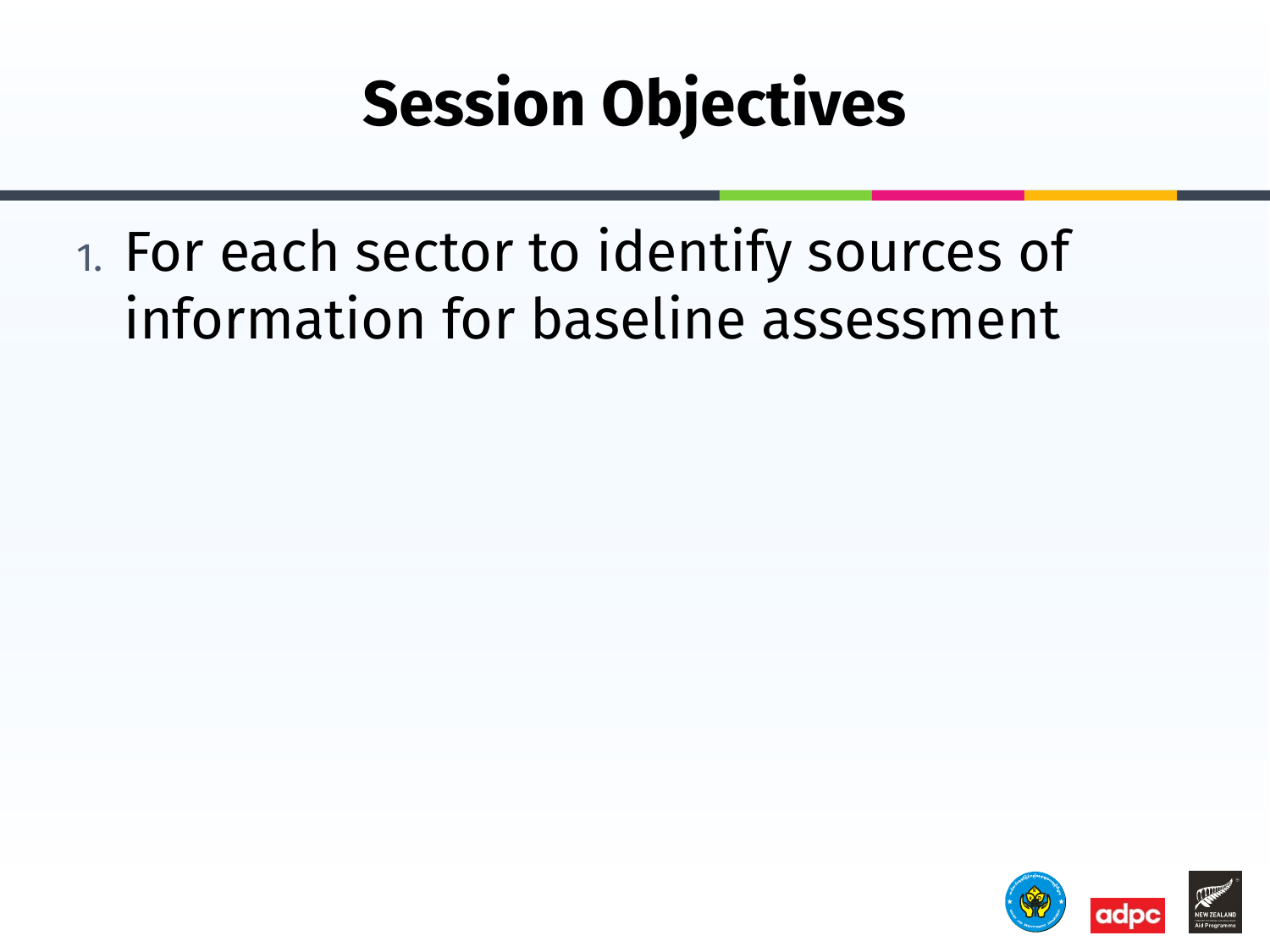

# Session Objectives
For each sector to identify sources of information for baseline assessment